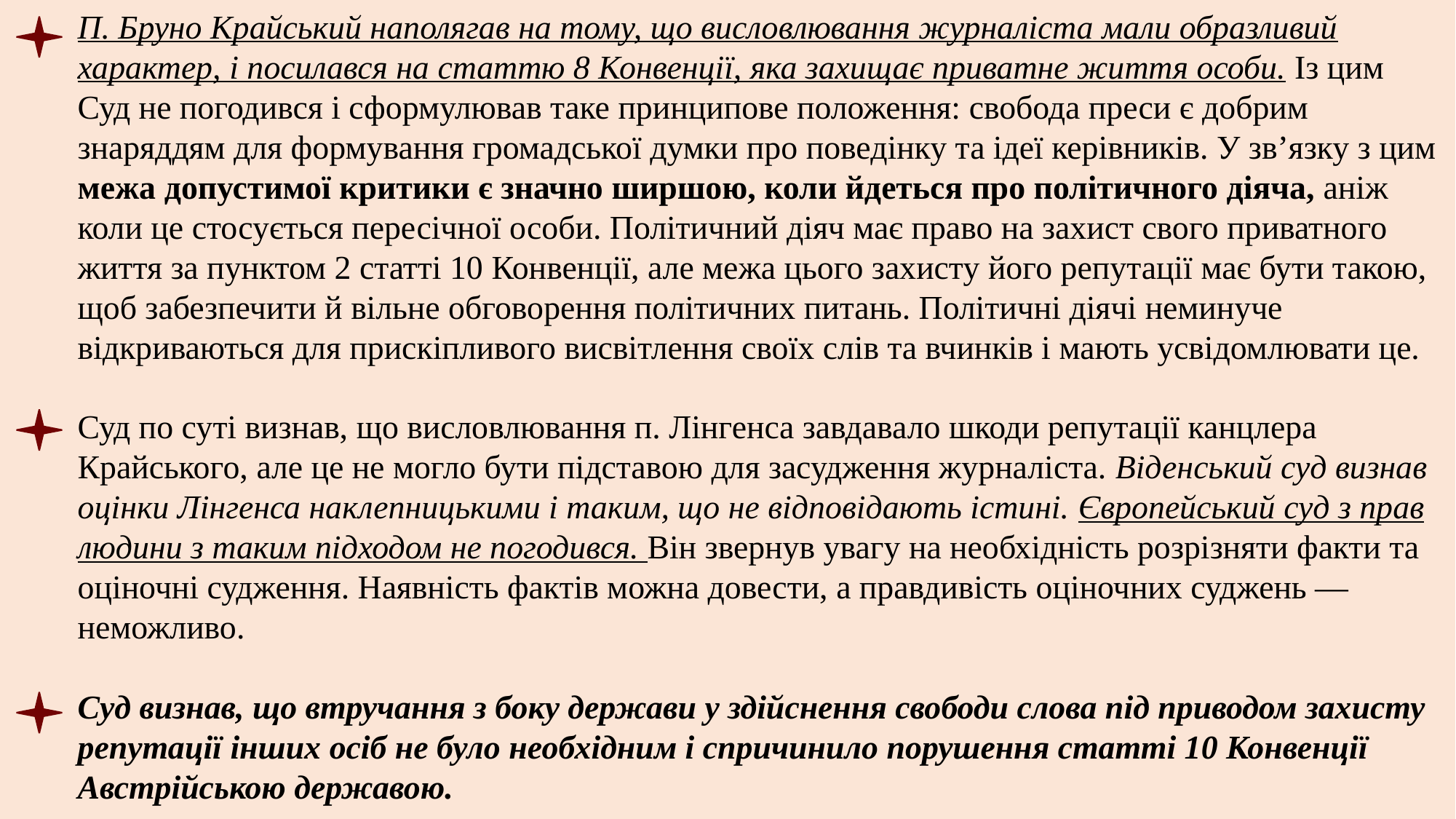

П. Бруно Крайський наполягав на тому, що висловлювання журналіста мали образливий характер, і посилався на статтю 8 Конвенції, яка захищає приватне життя особи. Із цим Суд не погодився і сформулював таке принципове положення: свобода преси є добрим знаряддям для формування громадської думки про поведінку та ідеї керівників. У зв’язку з цим межа допустимої критики є значно ширшою, коли йдеться про політичного діяча, аніж коли це стосується пересічної особи. Політичний діяч має право на захист свого приватного життя за пунктом 2 статті 10 Конвенції, але межа цього захисту його репутації має бути такою, щоб забезпечити й вільне обговорення політичних питань. Політичні діячі неминуче відкриваються для прискіпливого висвітлення своїх слів та вчинків і мають усвідомлювати це.

Суд по суті визнав, що висловлювання п. Лінгенса завдавало шкоди репутації канцлера Крайського, але це не могло бути підставою для засудження журналіста. Віденський суд визнав оцінки Лінгенса наклепницькими і таким, що не відповідають істині. Європейський суд з прав людини з таким підходом не погодився. Він звернув увагу на необхідність розрізняти факти та оціночні судження. Наявність фактів можна довести, а правдивість оціночних суджень — неможливо.

Суд визнав, що втручання з боку держави у здійснення свободи слова під приводом захисту репутації інших осіб не було необхідним і спричинило порушення статті 10 Конвенції Австрійською державою.